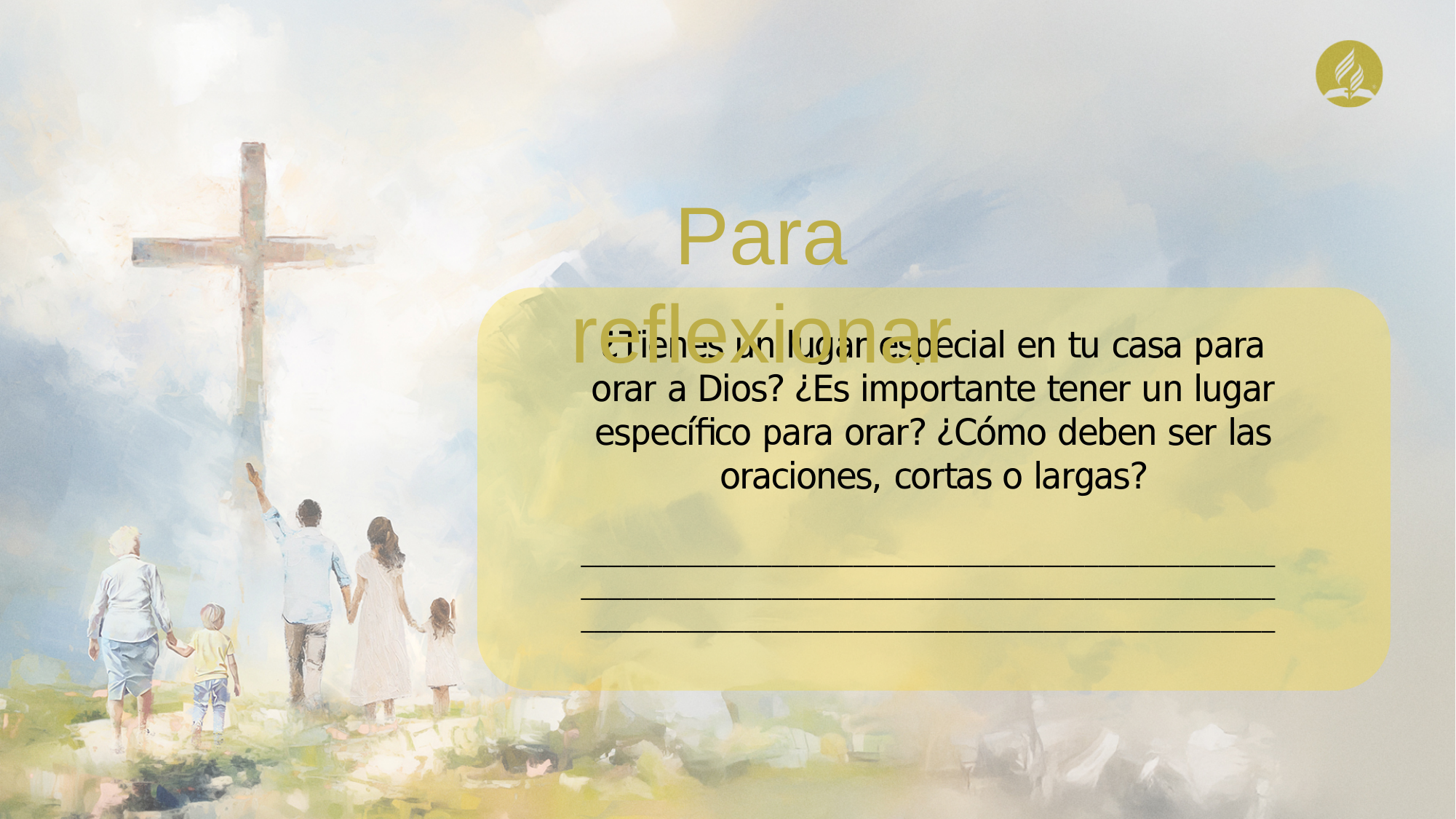

Para reflexionar

¿Tienes un lugar especial en tu casa para orar a Dios? ¿Es importante tener un lugar específico para orar? ¿Cómo deben ser las oraciones, cortas o largas?
_________________________________________________________________________________________________________________________________________________________